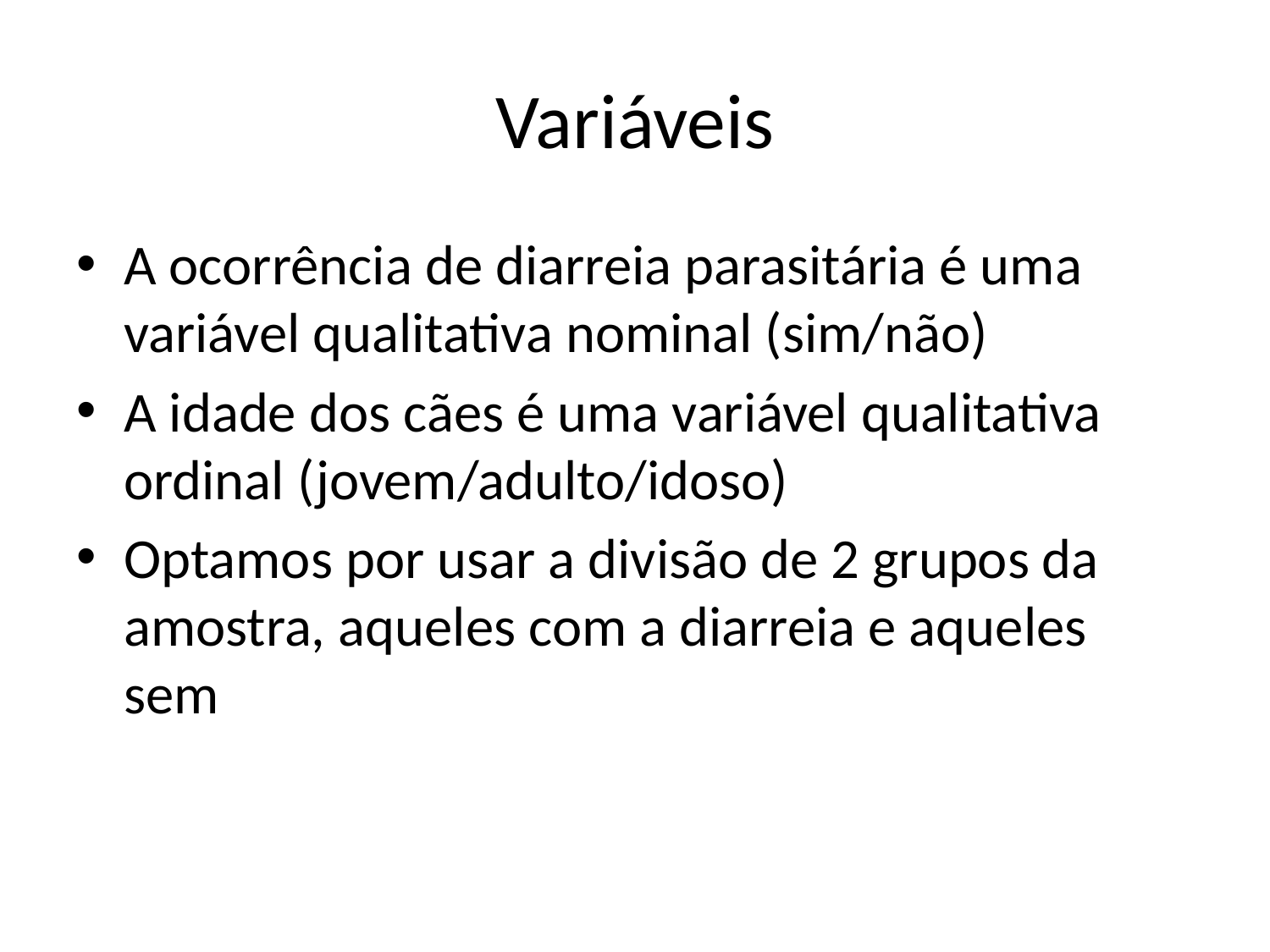

# Variáveis
A ocorrência de diarreia parasitária é uma variável qualitativa nominal (sim/não)
A idade dos cães é uma variável qualitativa ordinal (jovem/adulto/idoso)
Optamos por usar a divisão de 2 grupos da amostra, aqueles com a diarreia e aqueles sem